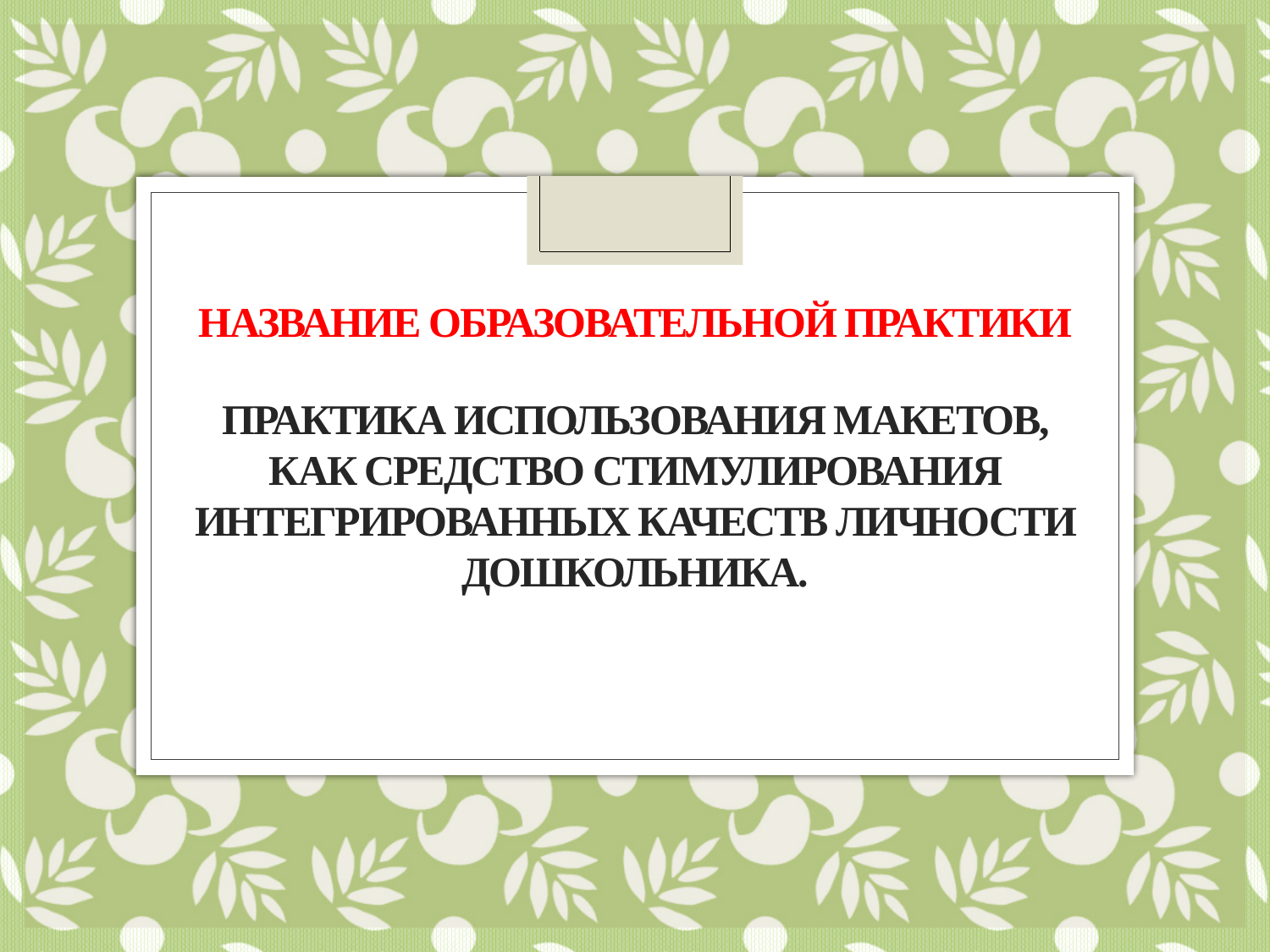

# название образовательной практики
Практика использования макетов, как средство стимулирования интегрированных качеств личности дошкольника.